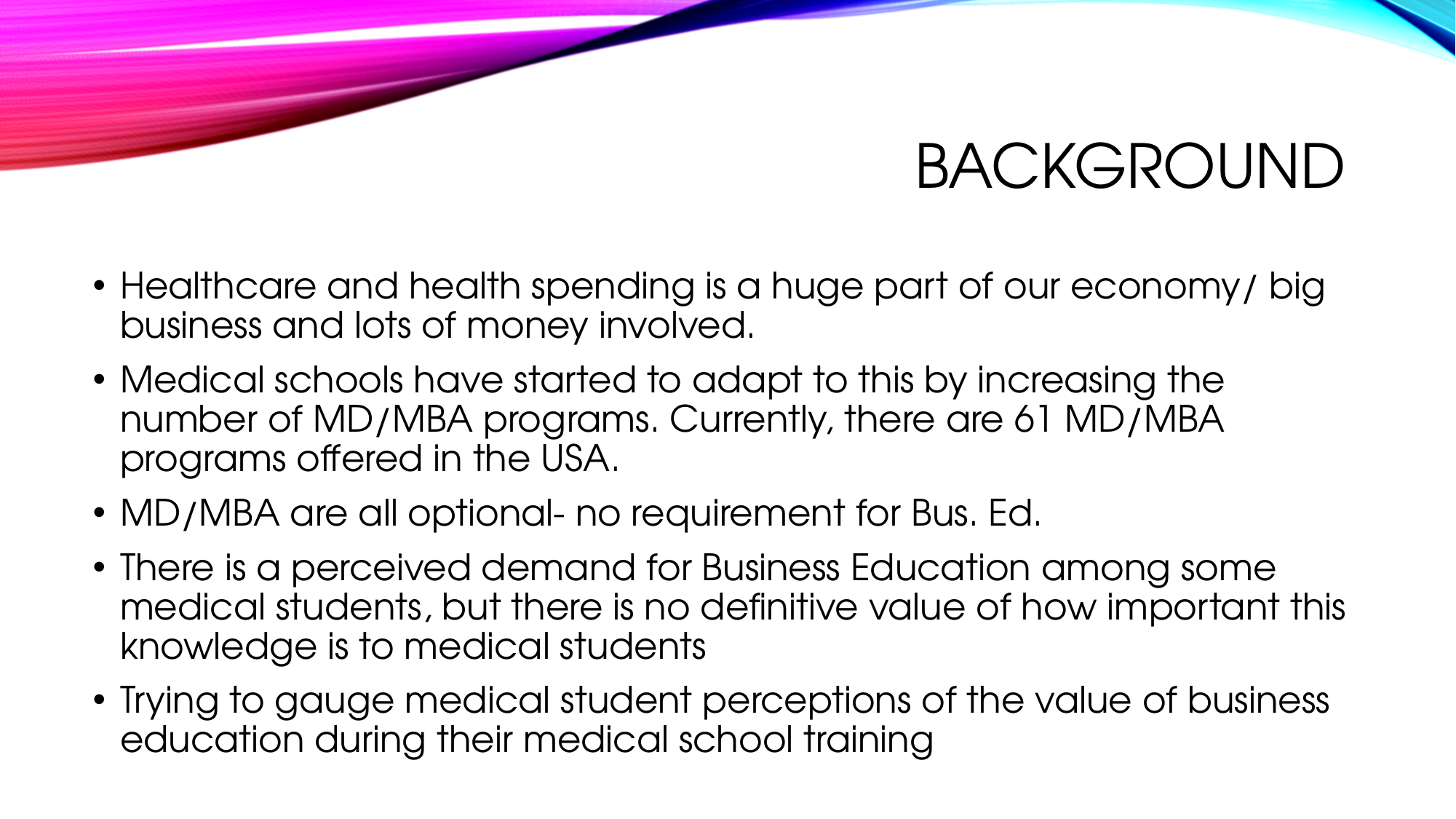

# Background
Healthcare and health spending is a huge part of our economy/ big business and lots of money involved.
Medical schools have started to adapt to this by increasing the number of MD/MBA programs. Currently, there are 61 MD/MBA programs offered in the USA.
MD/MBA are all optional- no requirement for Bus. Ed.
There is a perceived demand for Business Education among some medical students, but there is no definitive value of how important this knowledge is to medical students
Trying to gauge medical student perceptions of the value of business education during their medical school training